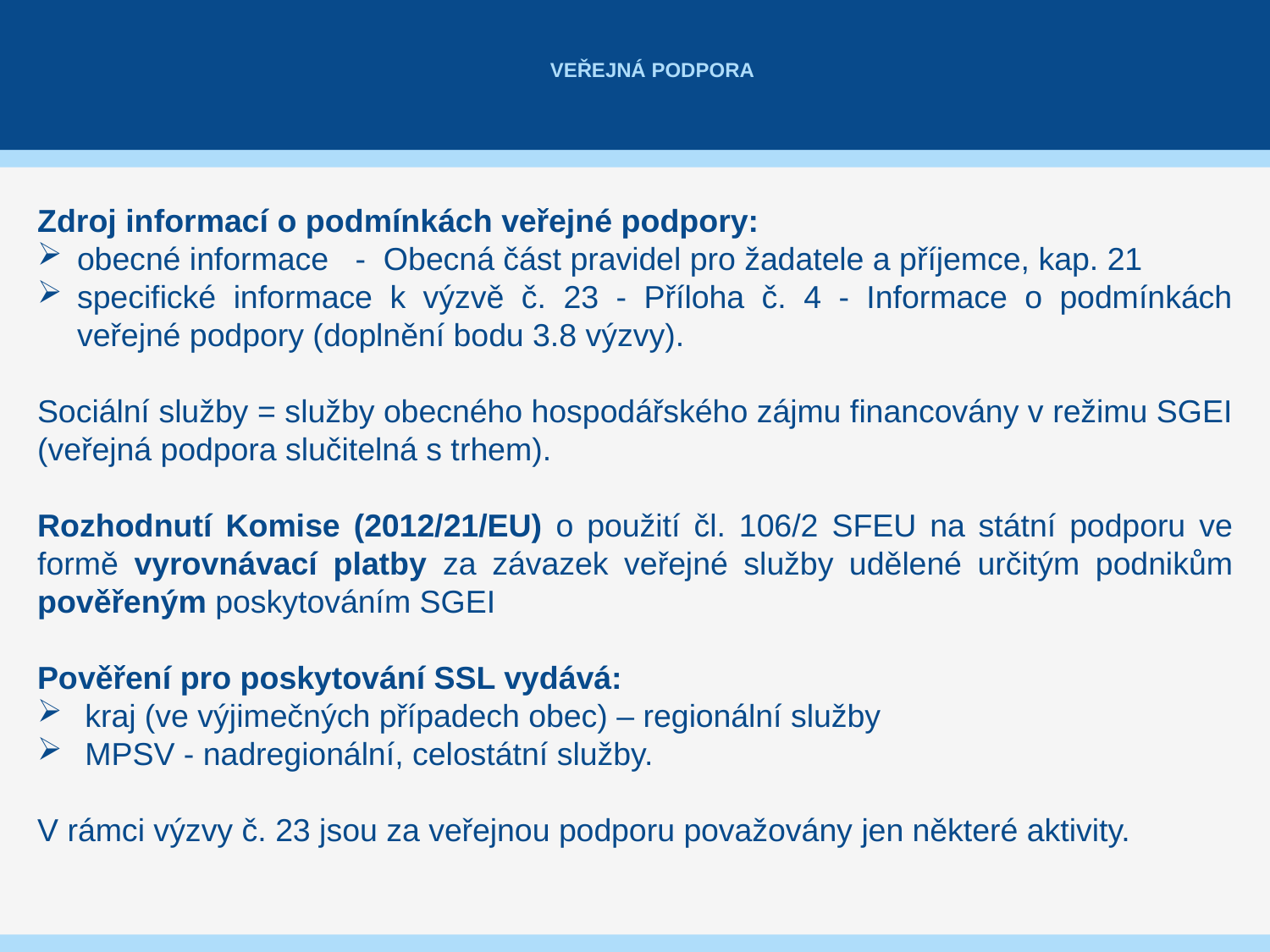

# Veřejná podpora

Zdroj informací o podmínkách veřejné podpory:
obecné informace   -  Obecná část pravidel pro žadatele a příjemce, kap. 21
specifické informace k výzvě č. 23 - Příloha č. 4 - Informace o podmínkách veřejné podpory (doplnění bodu 3.8 výzvy).

Sociální služby = služby obecného hospodářského zájmu financovány v režimu SGEI (veřejná podpora slučitelná s trhem).

Rozhodnutí Komise (2012/21/EU) o použití čl. 106/2 SFEU na státní podporu ve formě vyrovnávací platby za závazek veřejné služby udělené určitým podnikům pověřeným poskytováním SGEI

Pověření pro poskytování SSL vydává:
kraj (ve výjimečných případech obec) – regionální služby
MPSV - nadregionální, celostátní služby.

V rámci výzvy č. 23 jsou za veřejnou podporu považovány jen některé aktivity.